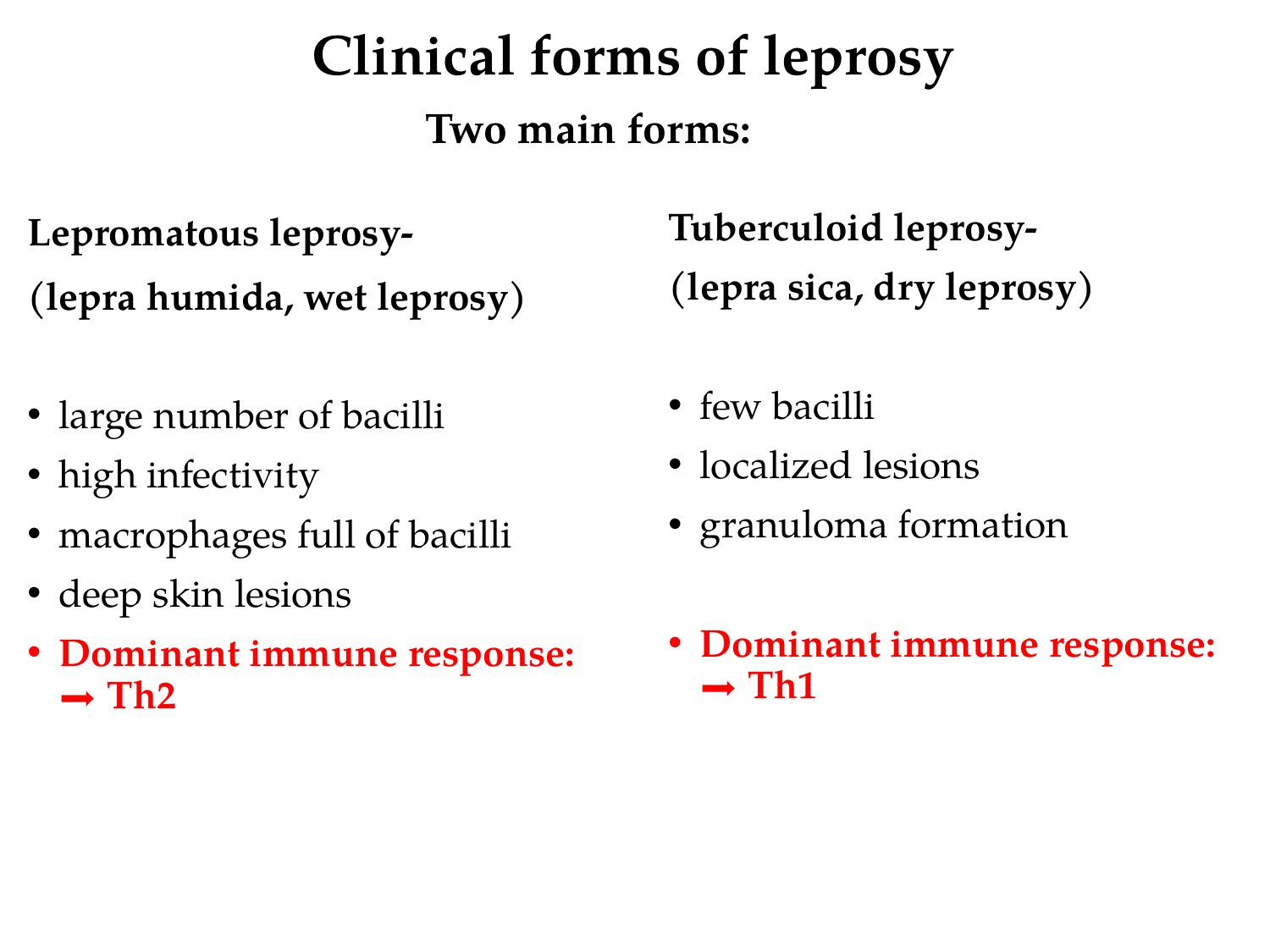

# Clinical forms of leprosy
Two main forms:
Lepromatous leprosy-
(lepra humida, wet leprosy)

large number of bacilli
high infectivity
macrophages full of bacilli
deep skin lesions
Dominant immune response:
➡ Th2

Tuberculoid leprosy-
(lepra sica, dry leprosy)

few bacilli
localized lesions
granuloma formation

Dominant immune response:
➡ Th1